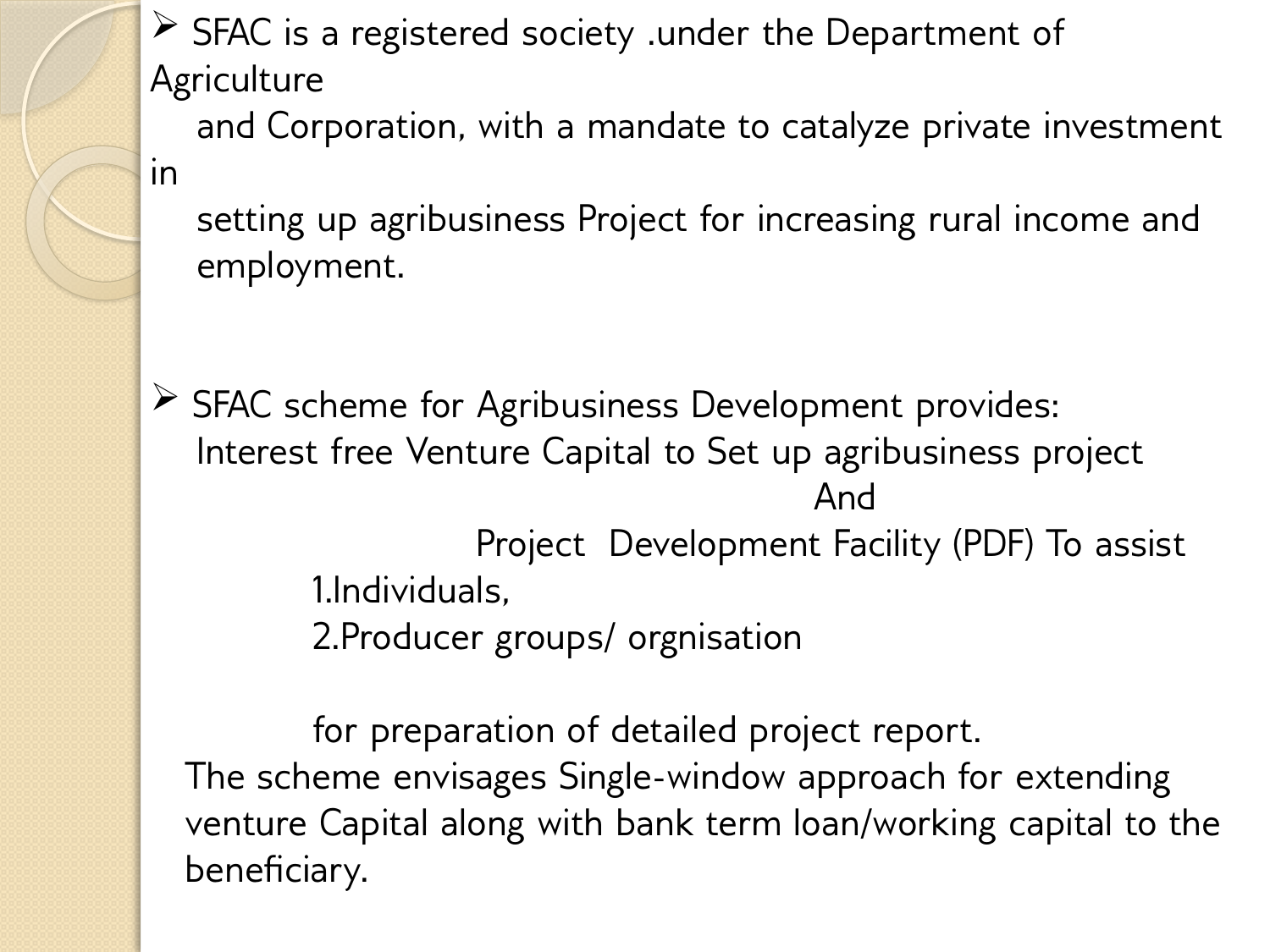

SFAC is a registered society .under the Department of  Agriculture
    and Corporation, with a mandate to catalyze private investment in
    setting up agribusiness Project for increasing rural income and
    employment.

 SFAC scheme for Agribusiness Development provides:
    Interest free Venture Capital to Set up agribusiness project
                                                         And
                            Project  Development Facility (PDF) To assist
              1.Individuals,
              2.Producer groups/ orgnisation

              for preparation of detailed project report.
   The scheme envisages Single-window approach for extending
   venture Capital along with bank term loan/working capital to the
   beneficiary.